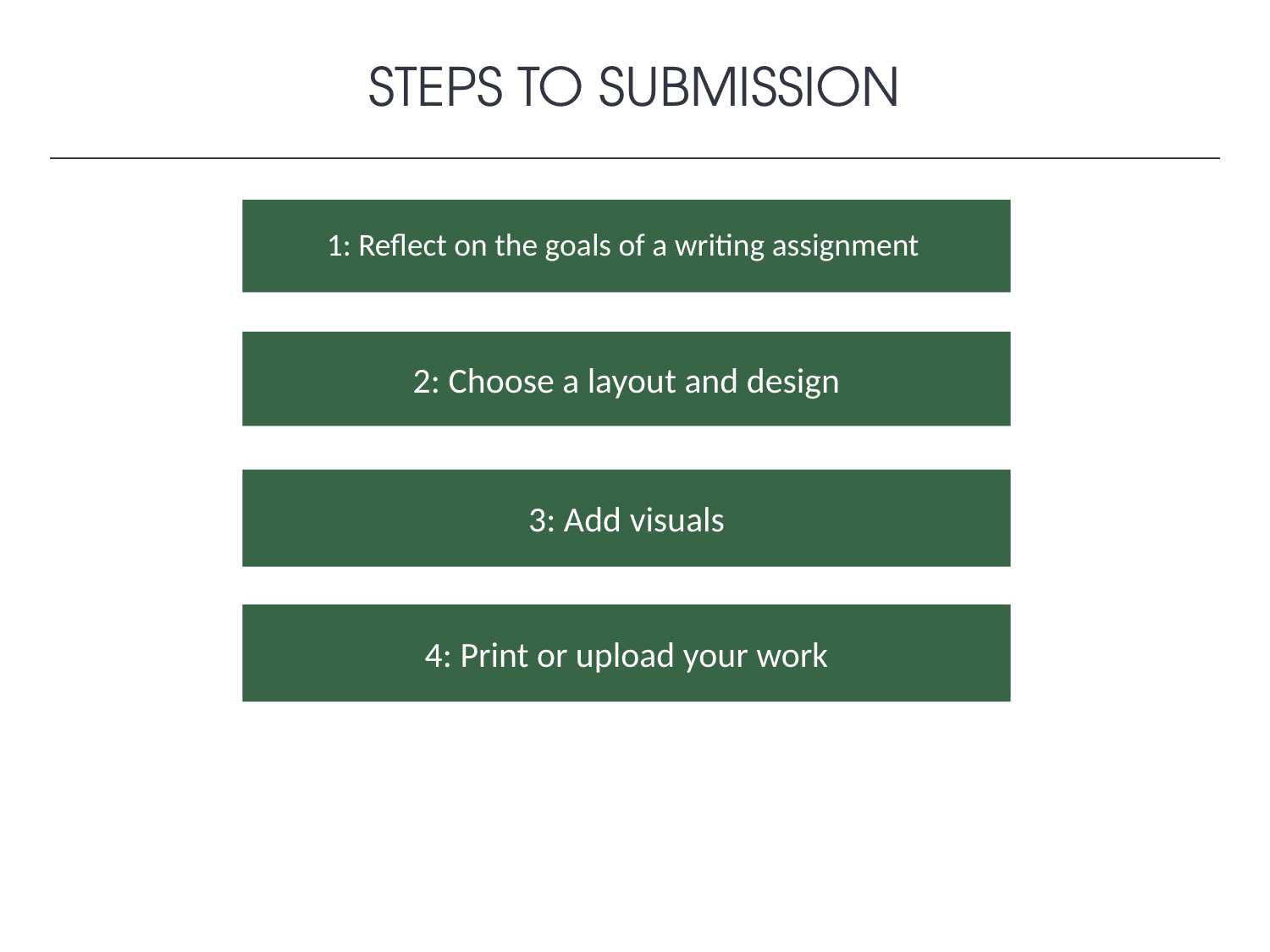

STEPS TO SUBMISSION
HAWKES LEARNING

1: Reflect on the goals of a writing assignment
2: Choose a layout and design
3: Add visuals
4: Print or upload your work